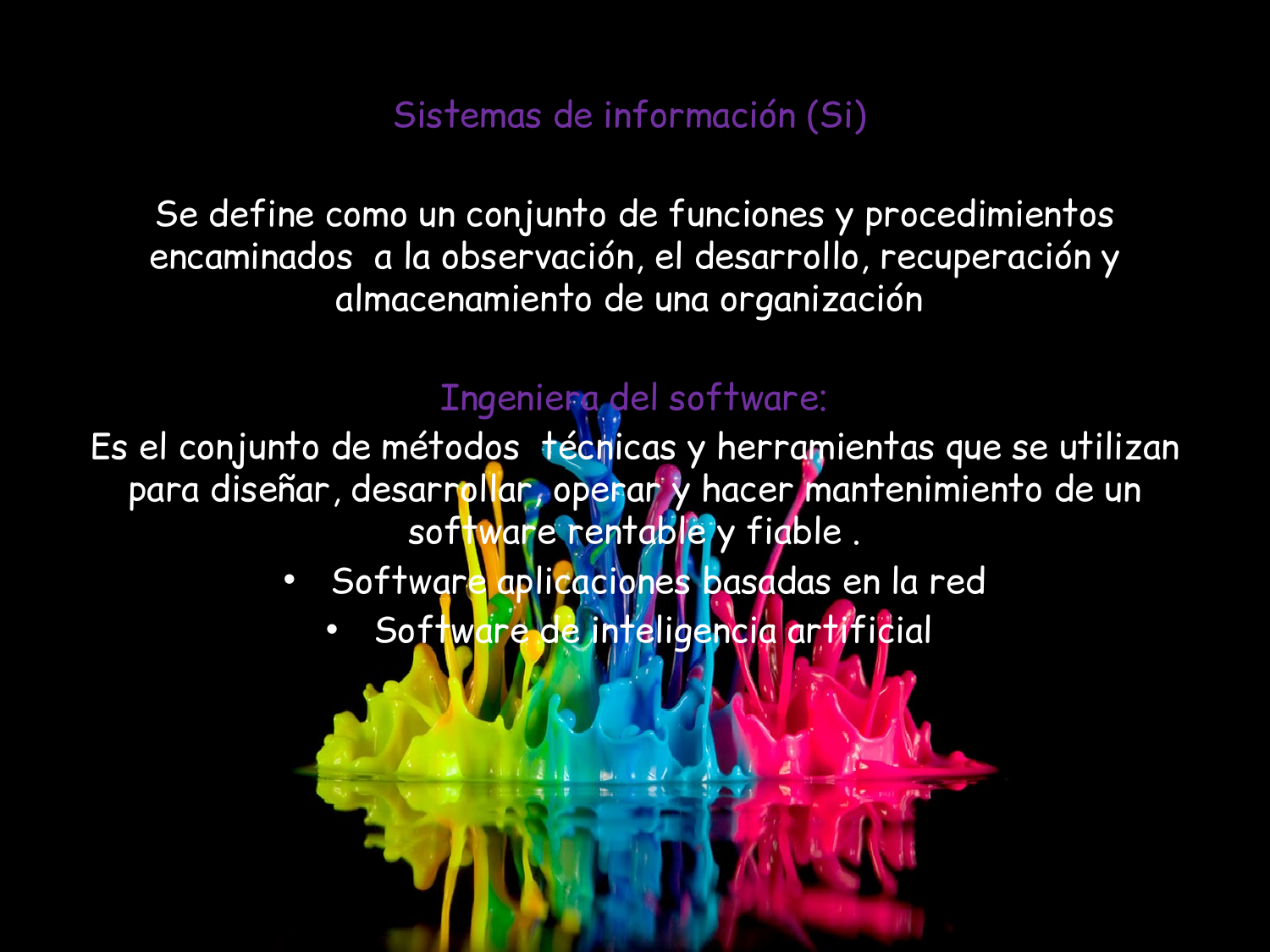

Sistemas de información (Si)

Se define como un conjunto de funciones y procedimientos encaminados  a la observación, el desarrollo, recuperación y almacenamiento de una organización

Ingeniera del software:
Es el conjunto de métodos  técnicas y herramientas que se utilizan para diseñar, desarrollar, operar y hacer mantenimiento de un software rentable y fiable .
Software aplicaciones basadas en la red
Software de inteligencia artificial